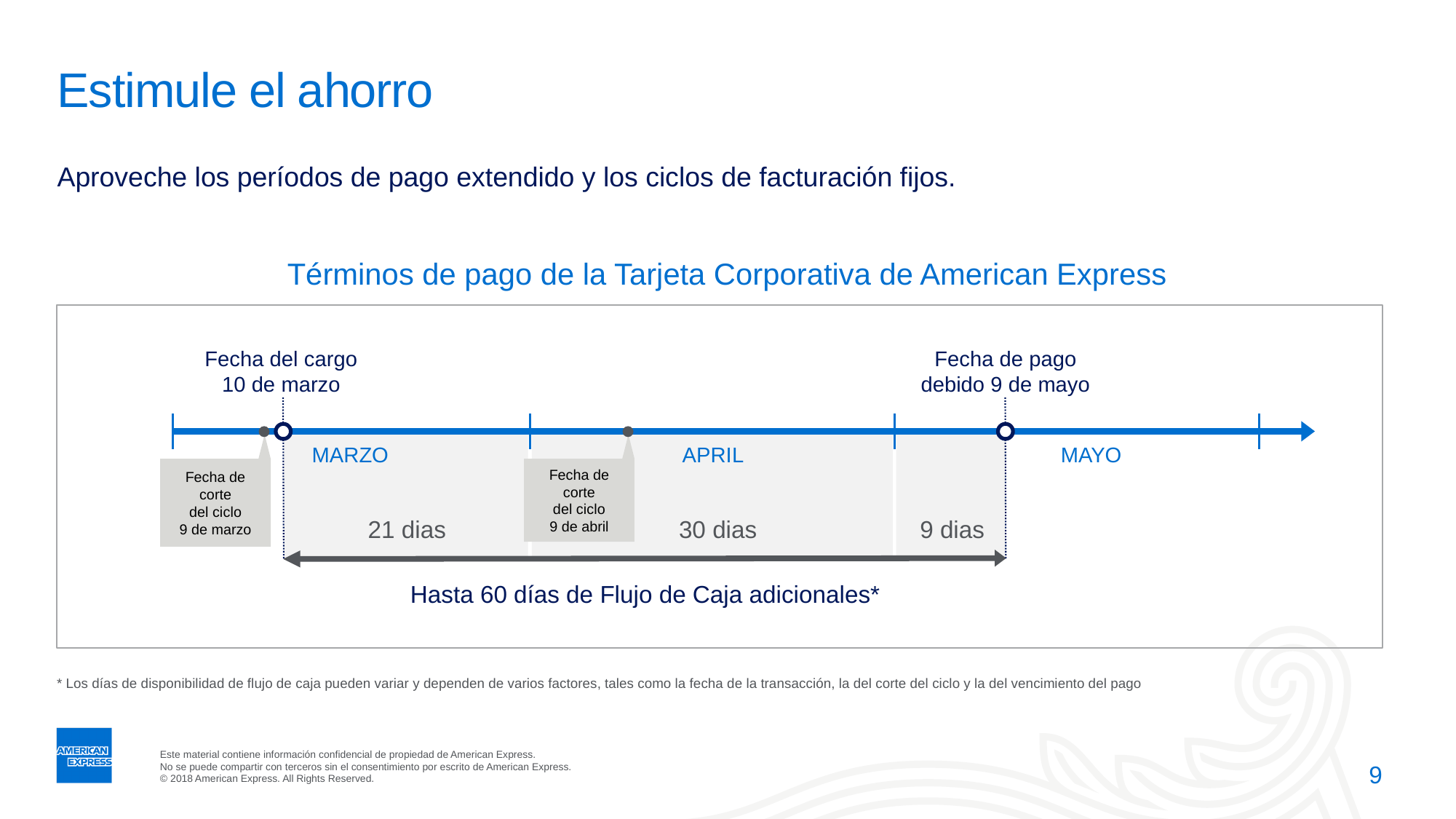

# Estimule el ahorro
Aproveche los períodos de pago extendido y los ciclos de facturación fijos.
Términos de pago de la Tarjeta Corporativa de American Express

Fecha del cargo
10 de marzo
Fecha de pago debido 9 de mayo

MARZO
APRIL
MAYO

Fecha de corte
del ciclo
9 de abril
Fecha de corte
del ciclo
9 de marzo
21 dias
30 dias
9 dias
Hasta 60 días de Flujo de Caja adicionales*
* Los días de disponibilidad de flujo de caja pueden variar y dependen de varios factores, tales como la fecha de la transacción, la del corte del ciclo y la del vencimiento del pago
9